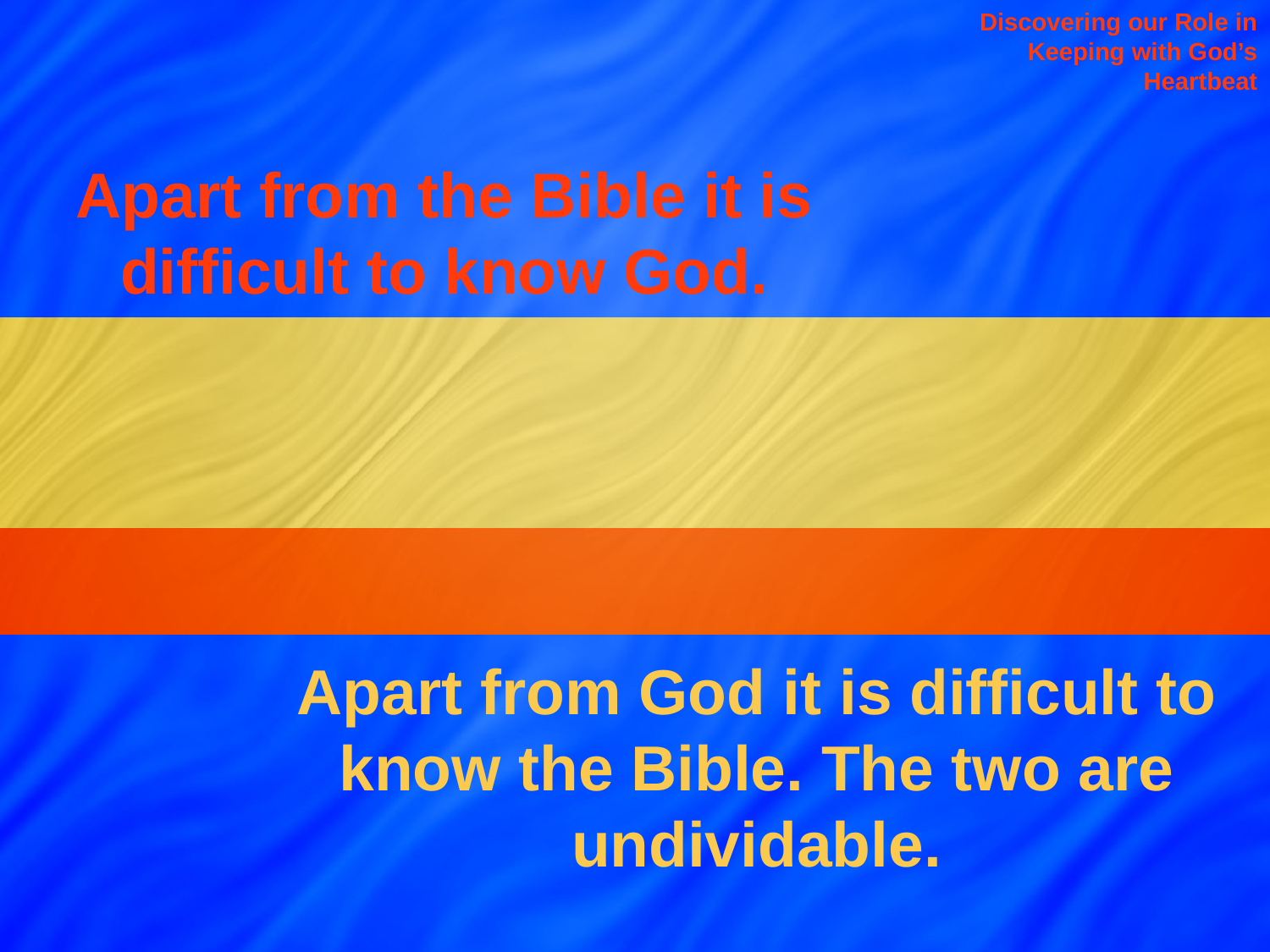

Discovering our Role in Keeping with God’s Heartbeat
Apart from the Bible it is difficult to know God.
Apart from God it is difficult to know the Bible. The two are undividable.